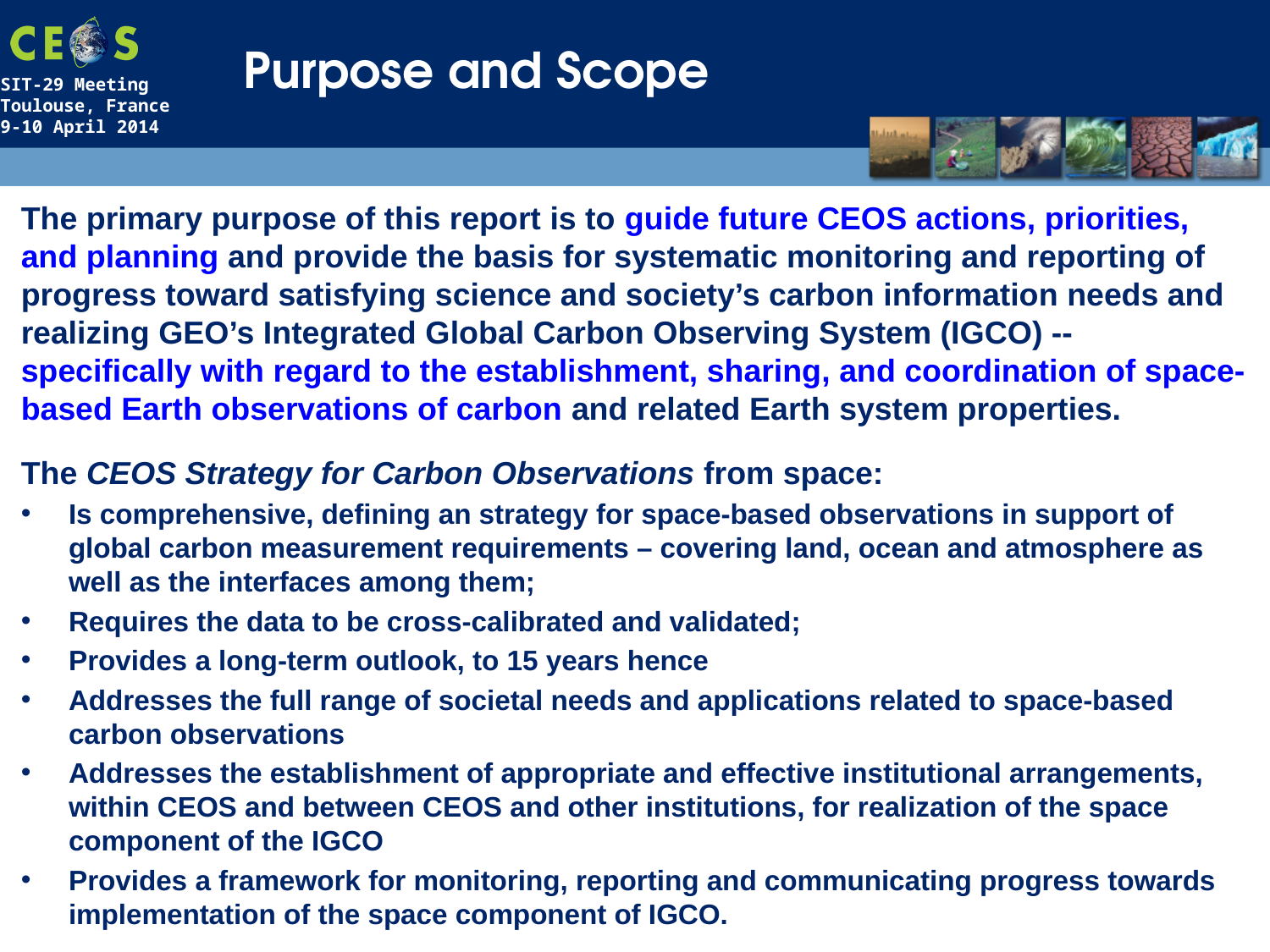

# Purpose and Scope
The primary purpose of this report is to guide future CEOS actions, priorities, and planning and provide the basis for systematic monitoring and reporting of progress toward satisfying science and society’s carbon information needs and realizing GEO’s Integrated Global Carbon Observing System (IGCO) -- specifically with regard to the establishment, sharing, and coordination of space-based Earth observations of carbon and related Earth system properties.

The CEOS Strategy for Carbon Observations from space:
Is comprehensive, defining an strategy for space-based observations in support of global carbon measurement requirements – covering land, ocean and atmosphere as well as the interfaces among them;
Requires the data to be cross-calibrated and validated;
Provides a long-term outlook, to 15 years hence
Addresses the full range of societal needs and applications related to space-based carbon observations
Addresses the establishment of appropriate and effective institutional arrangements, within CEOS and between CEOS and other institutions, for realization of the space component of the IGCO
Provides a framework for monitoring, reporting and communicating progress towards implementation of the space component of IGCO.